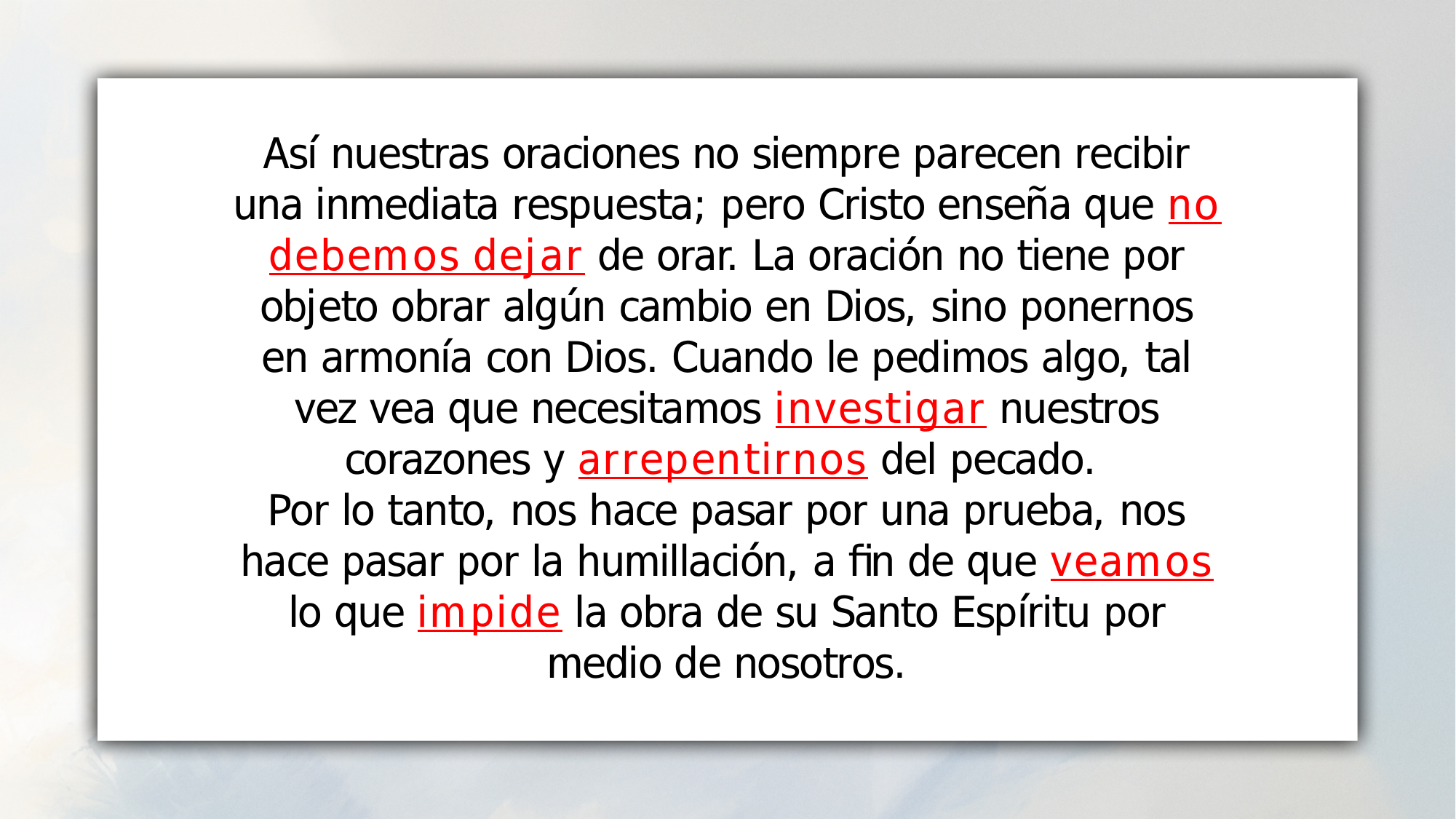

Así nuestras oraciones no siempre parecen recibir una inmediata respuesta; pero Cristo enseña que no debemos dejar de orar. La oración no tiene por objeto obrar algún cambio en Dios, sino ponernos en armonía con Dios. Cuando le pedimos algo, tal vez vea que necesitamos investigar nuestros corazones y arrepentirnos del pecado.
Por lo tanto, nos hace pasar por una prueba, nos hace pasar por la humillación, a fin de que veamos lo que impide la obra de su Santo Espíritu por medio de nosotros.